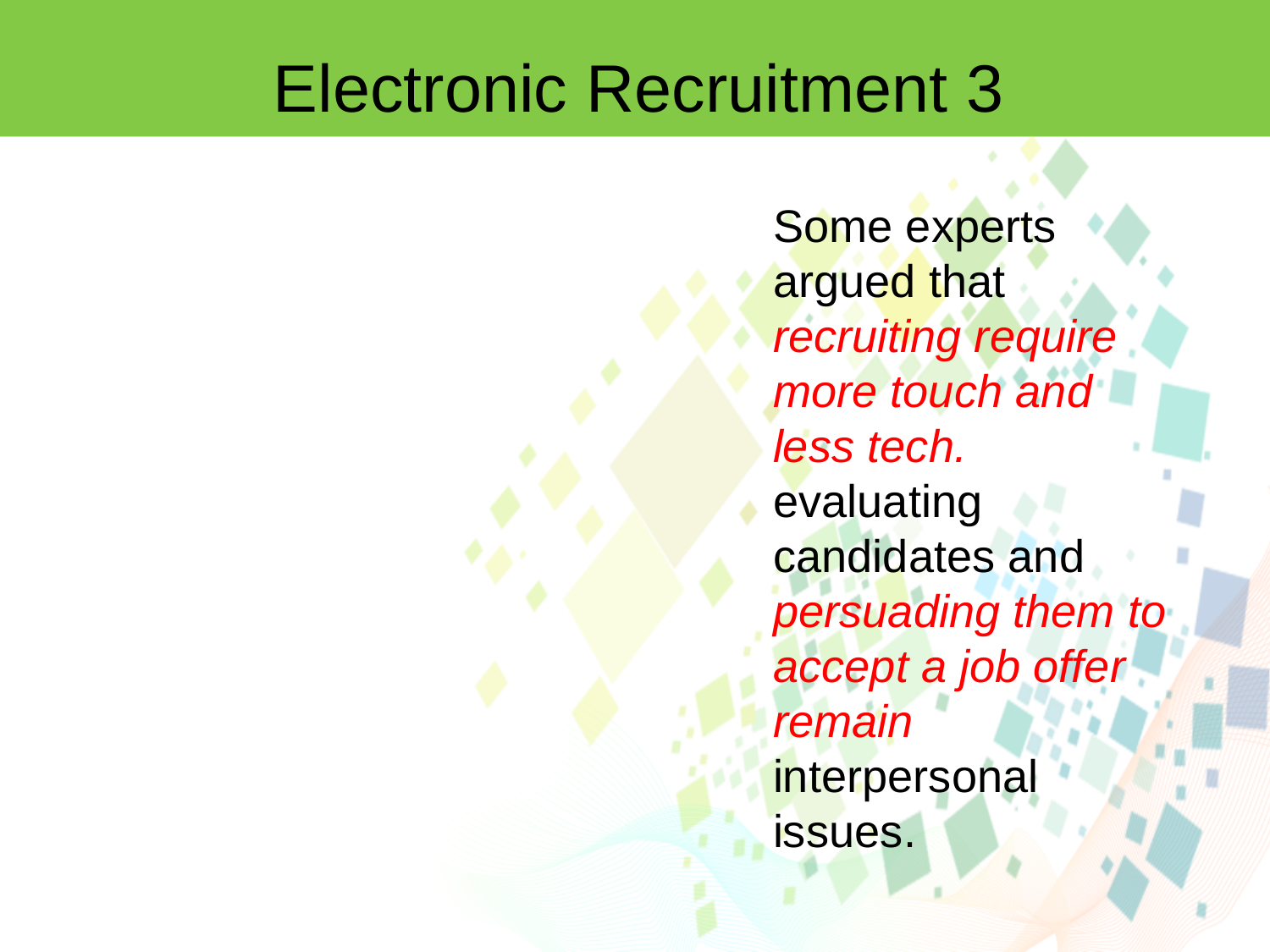

Electronic Recruitment 3
Some experts argued that recruiting require more touch and less tech. evaluating candidates and persuading them to accept a job offer remain interpersonal issues.